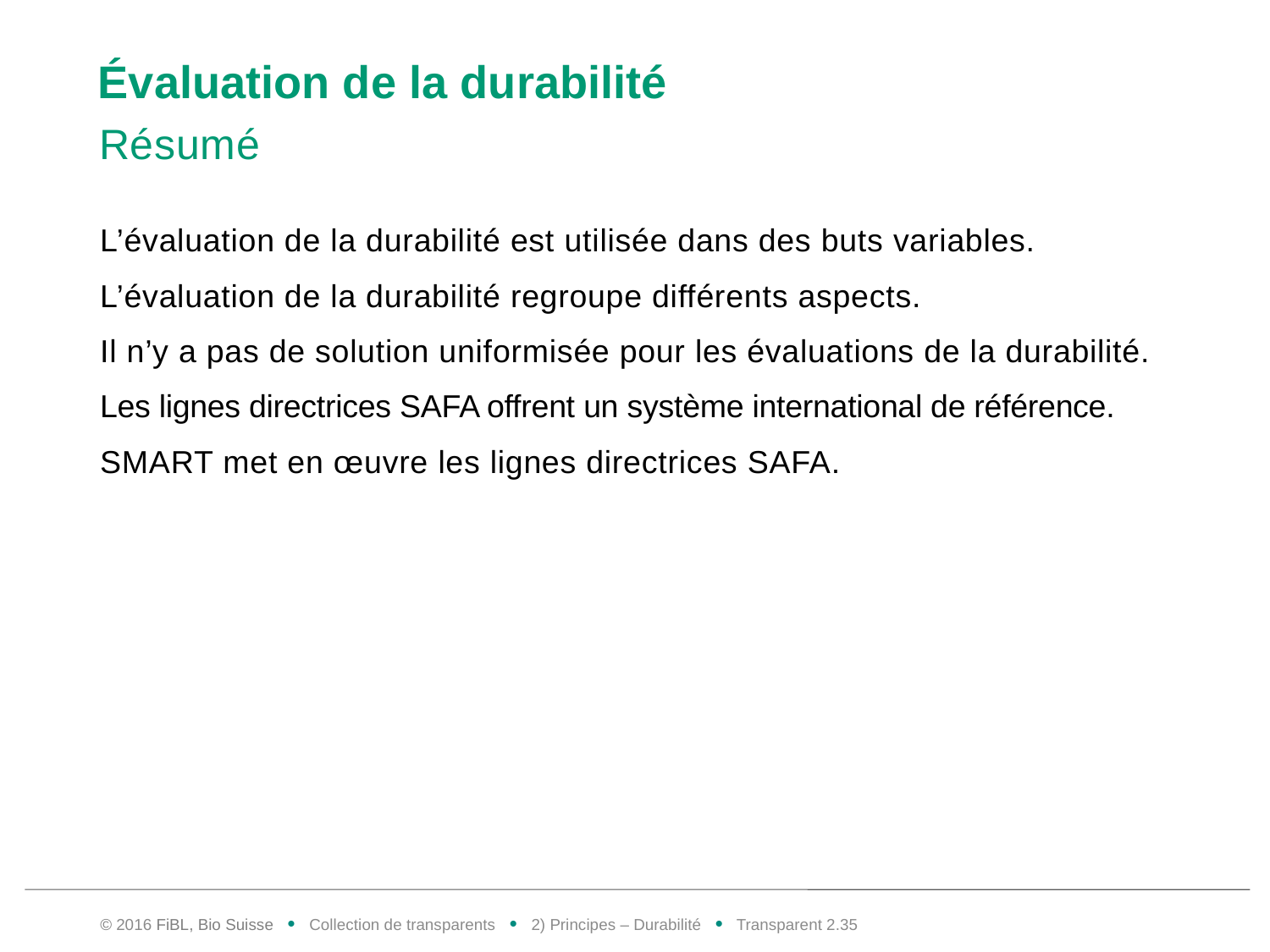

# Évaluation de la durabilité
Résumé
L’évaluation de la durabilité est utilisée dans des buts variables.
L’évaluation de la durabilité regroupe différents aspects.
Il n’y a pas de solution uniformisée pour les évaluations de la durabilité.
Les lignes directrices SAFA offrent un système international de référence.
SMART met en œuvre les lignes directrices SAFA.

© 2016 FiBL, Bio Suisse   •   Collection de transparents   •   2) Principes – Durabilité   •   Transparent 2.35